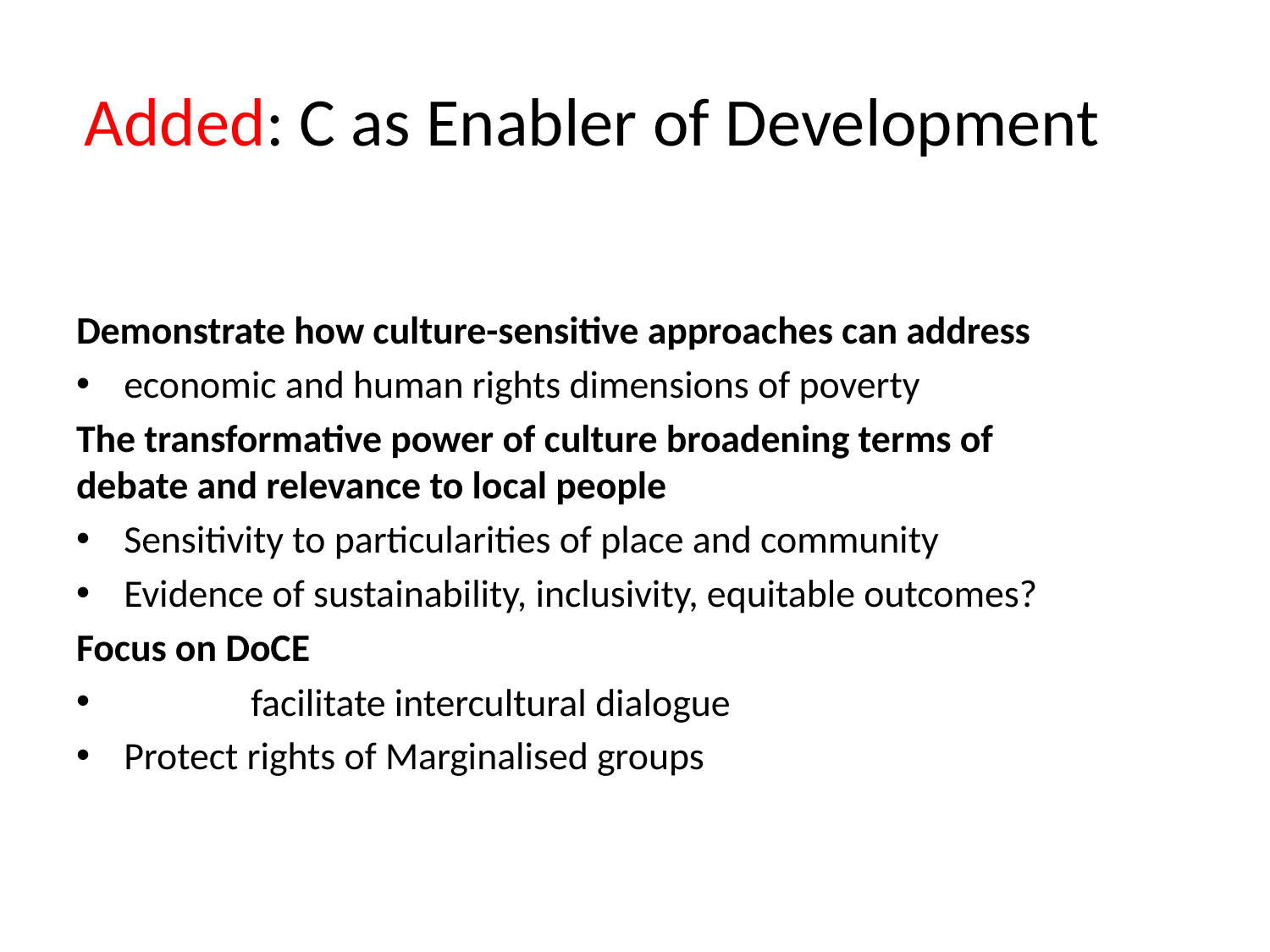

# Added: C as Enabler of Development

Demonstrate how culture-sensitive approaches can address
economic and human rights dimensions of poverty
The transformative power of culture broadening terms of debate and relevance to local people
Sensitivity to particularities of place and community
Evidence of sustainability, inclusivity, equitable outcomes?
Focus on DoCE
	facilitate intercultural dialogue
Protect rights of Marginalised groups